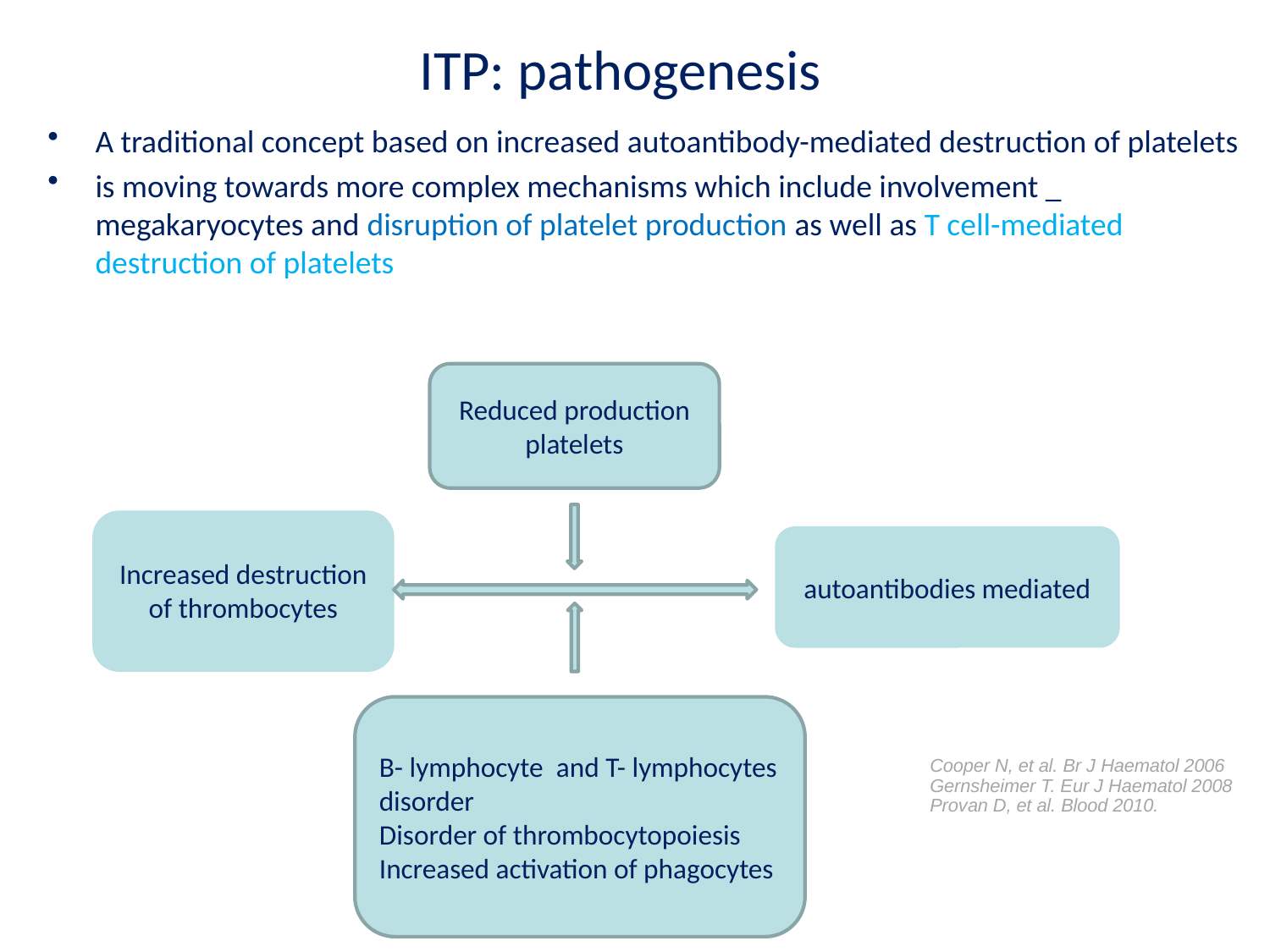

# ITP: pathogenesis
A traditional concept based on increased autoantibody-mediated destruction of platelets
is moving towards more complex mechanisms which include involvement _ megakaryocytes and disruption of platelet production as well as T cell-mediated destruction of platelets
Reduced production platelets

Increased destruction of thrombocytes

autoantibodies mediated

B- lymphocyte  and T- lymphocytes disorder
Disorder of thrombocytopoiesis
Increased activation of phagocytes
Cooper N, et al. Br J Haematol 2006
Gernsheimer T. Eur J Haematol 2008
Provan D, et al. Blood 2010.